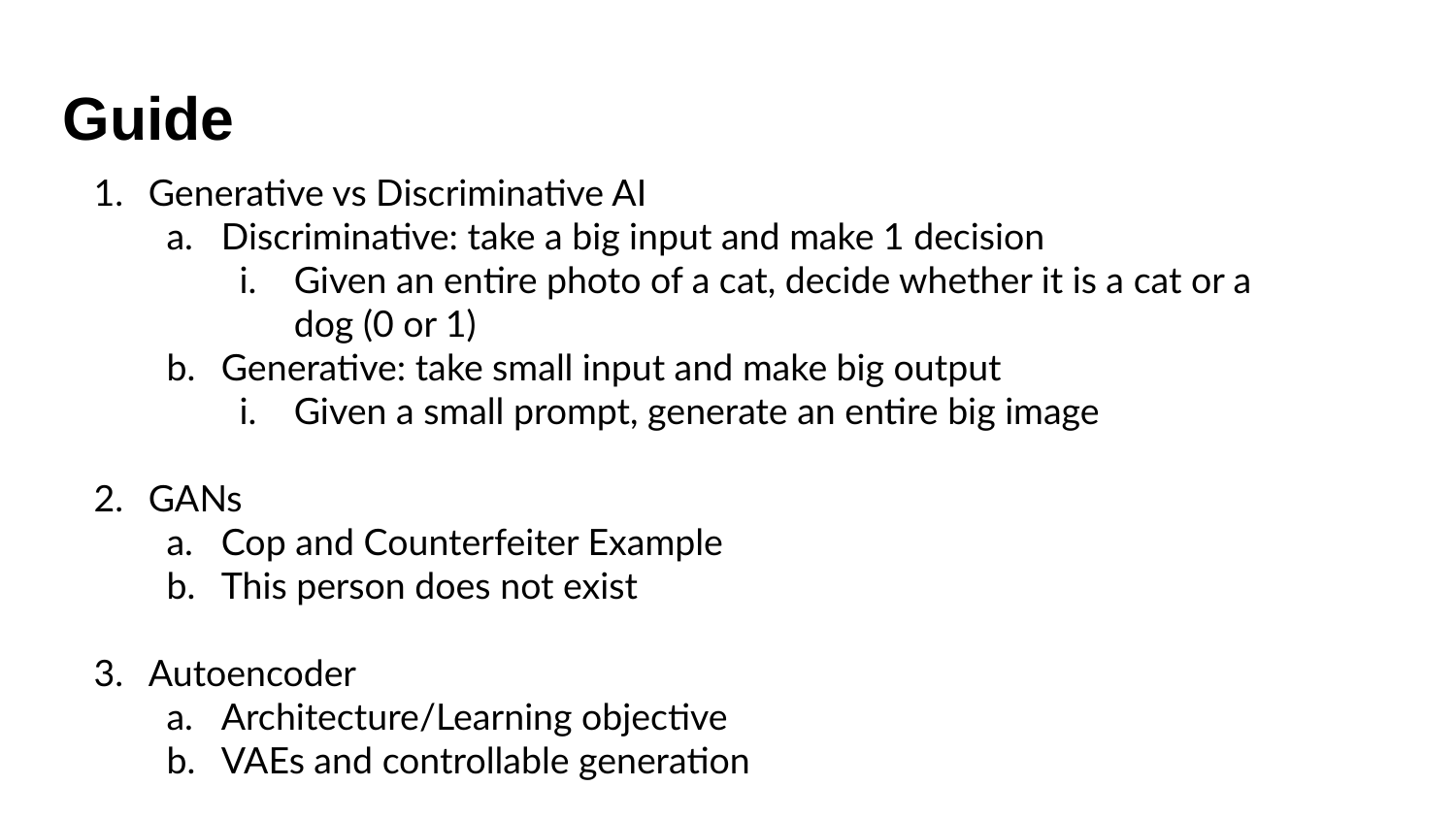

# Guide
Generative vs Discriminative AI
Discriminative: take a big input and make 1 decision
Given an entire photo of a cat, decide whether it is a cat or a dog (0 or 1)
Generative: take small input and make big output
Given a small prompt, generate an entire big image

GANs
Cop and Counterfeiter Example
This person does not exist

Autoencoder
Architecture/Learning objective
VAEs and controllable generation